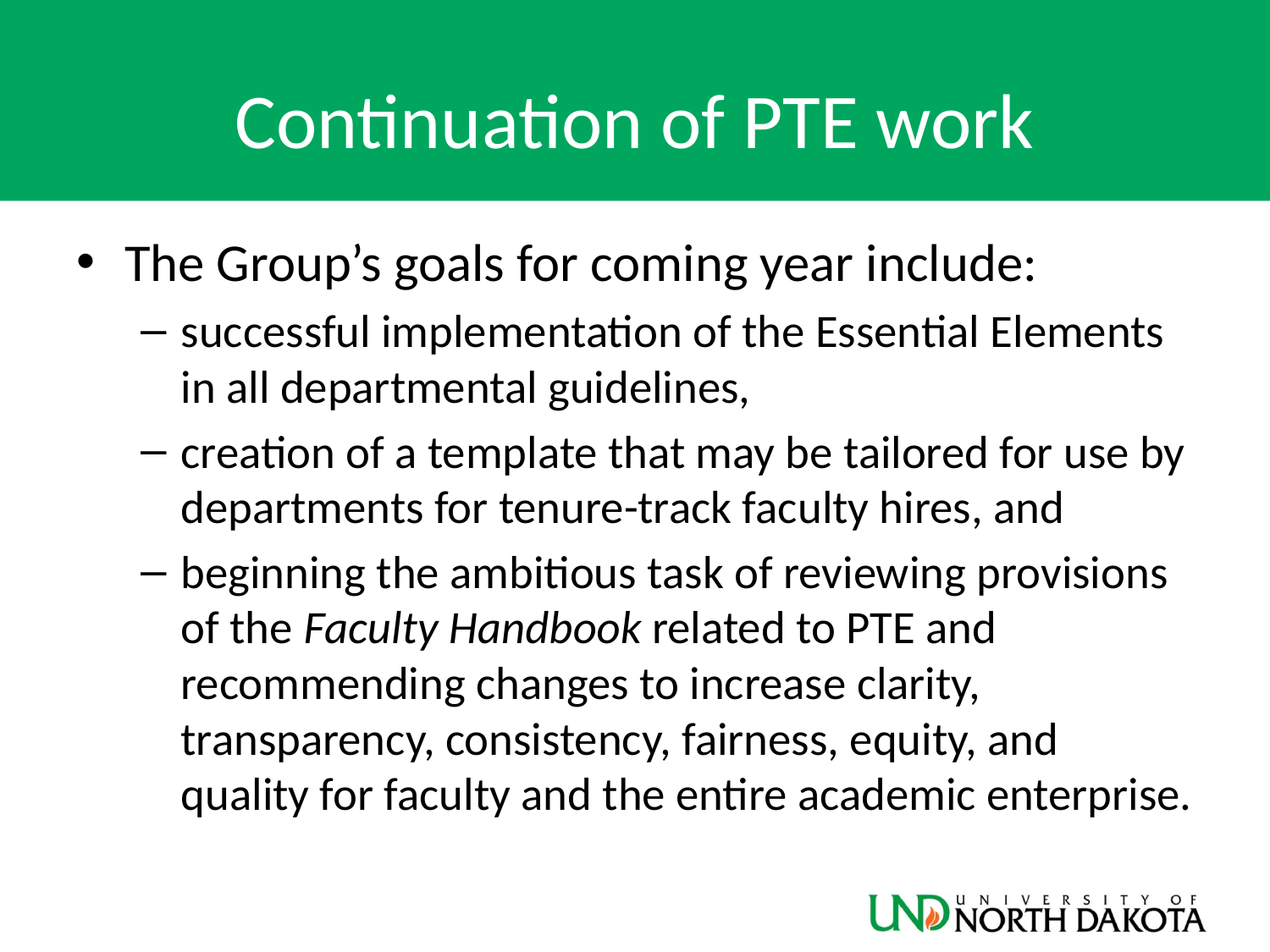

# Continuation of PTE work
The Group’s goals for coming year include:
successful implementation of the Essential Elements in all departmental guidelines,
creation of a template that may be tailored for use by departments for tenure-track faculty hires, and
beginning the ambitious task of reviewing provisions of the Faculty Handbook related to PTE and recommending changes to increase clarity, transparency, consistency, fairness, equity, and quality for faculty and the entire academic enterprise.